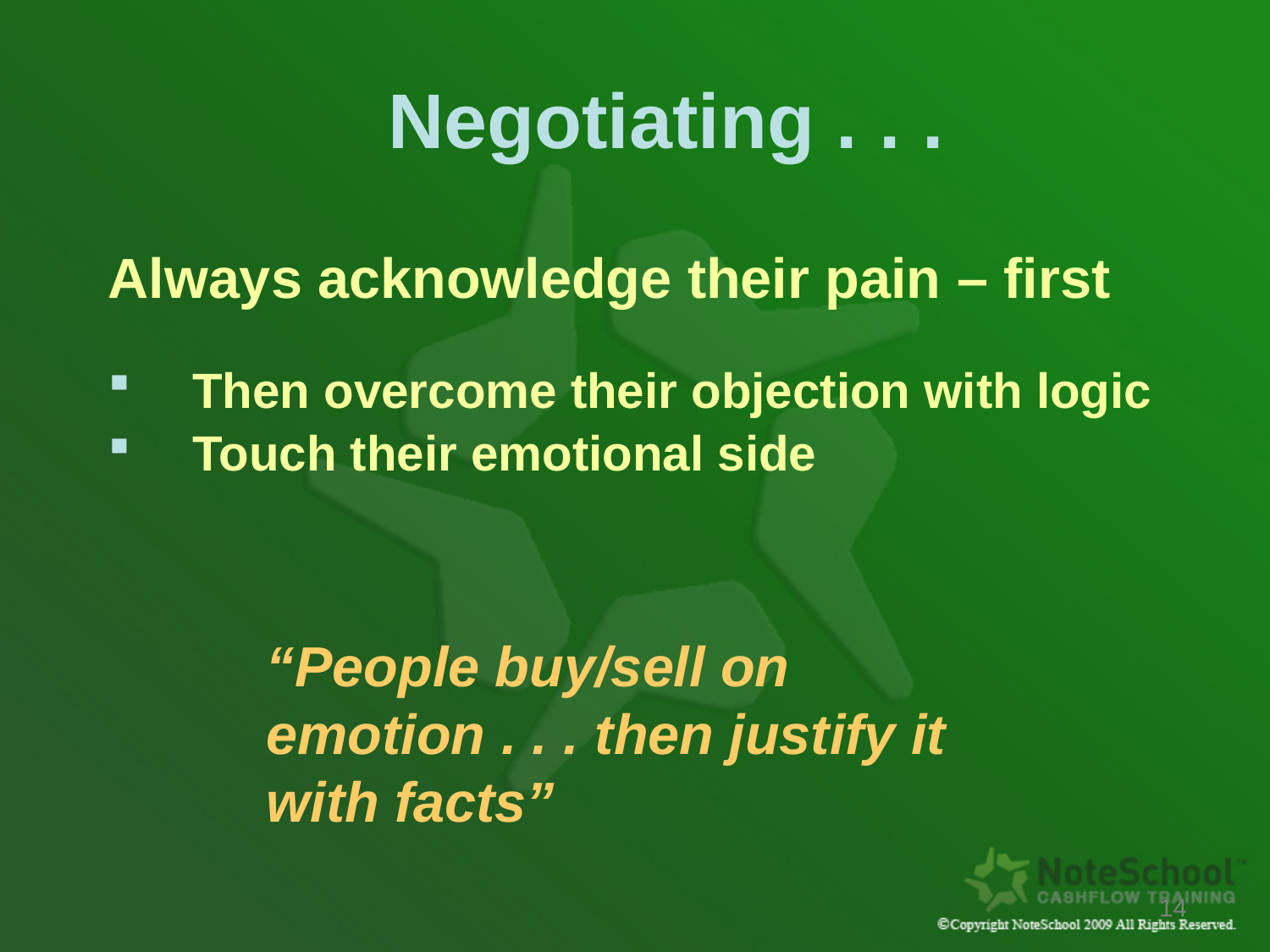

# Negotiating . . .
Always acknowledge their pain – first

Then overcome their objection with logic
Touch their emotional side

“People buy/sell on emotion . . . then justify it with facts”